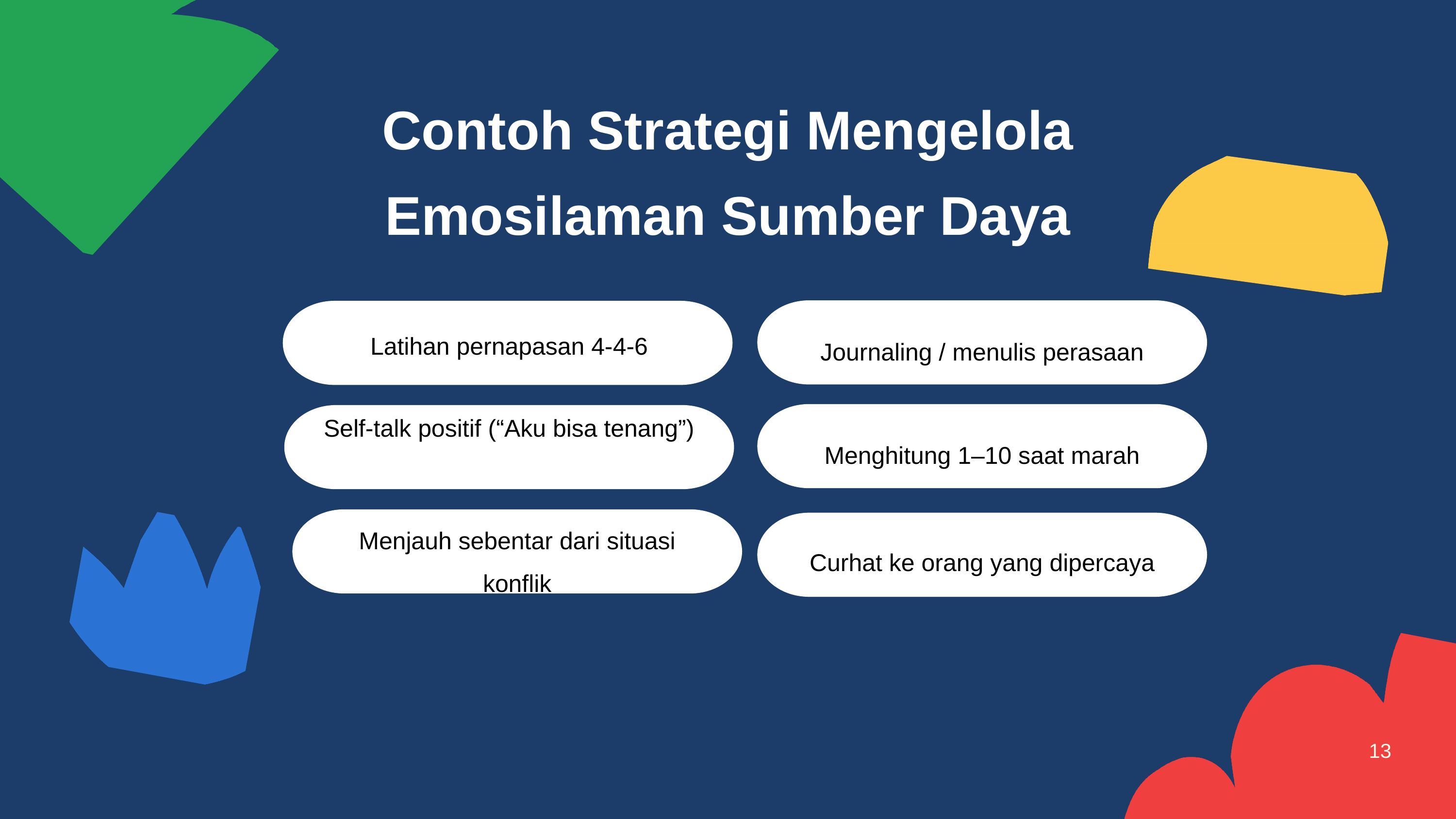

Contoh Strategi Mengelola Emosilaman Sumber Daya

Journaling / menulis perasaan

Latihan pernapasan 4-4-6

Self-talk positif (“Aku bisa tenang”)

Menghitung 1–10 saat marah

Menjauh sebentar dari situasi konflik

⁠Curhat ke orang yang dipercaya

13